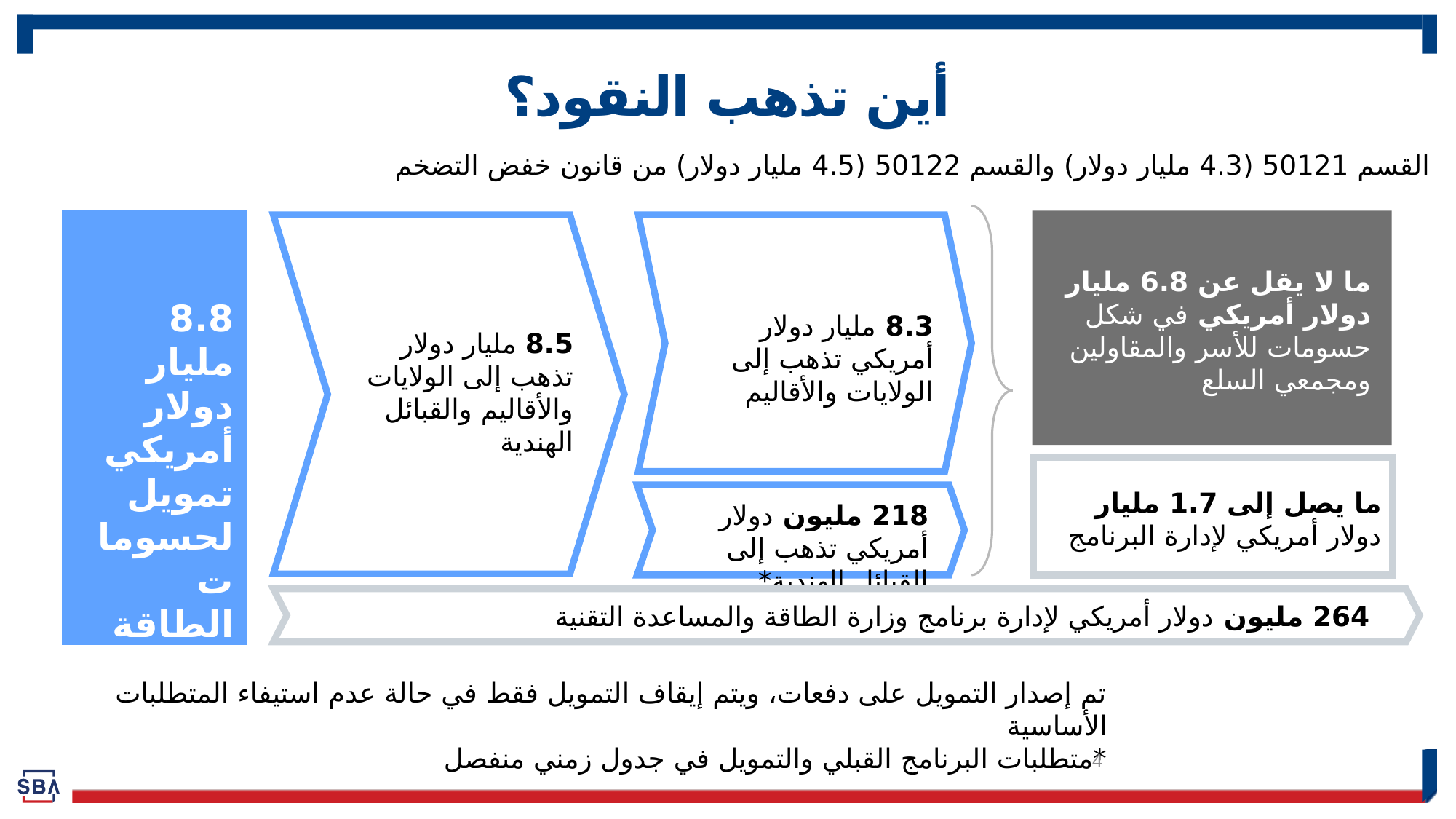

# أين تذهب النقود؟
القسم 50121 (4.3 مليار دولار) والقسم 50122 (4.5 مليار دولار) من قانون خفض التضخم

ما لا يقل عن 6.8 مليار دولار أمريكي في شكل حسومات للأسر والمقاولين ومجمعي السلع
8.8 مليار دولار أمريكي تمويل لحسومات الطاقة المنزلية
8.3 مليار دولار أمريكي تذهب إلى الولايات والأقاليم
8.5 مليار دولار تذهب إلى الولايات والأقاليم والقبائل الهندية

ما يصل إلى 1.7 مليار دولار أمريكي لإدارة البرنامج

218 مليون دولار أمريكي تذهب إلى القبائل الهندية*

264 مليون دولار أمريكي لإدارة برنامج وزارة الطاقة والمساعدة التقنية
تم إصدار التمويل على دفعات، ويتم إيقاف التمويل فقط في حالة عدم استيفاء المتطلبات الأساسية
*متطلبات البرنامج القبلي والتمويل في جدول زمني منفصل
4